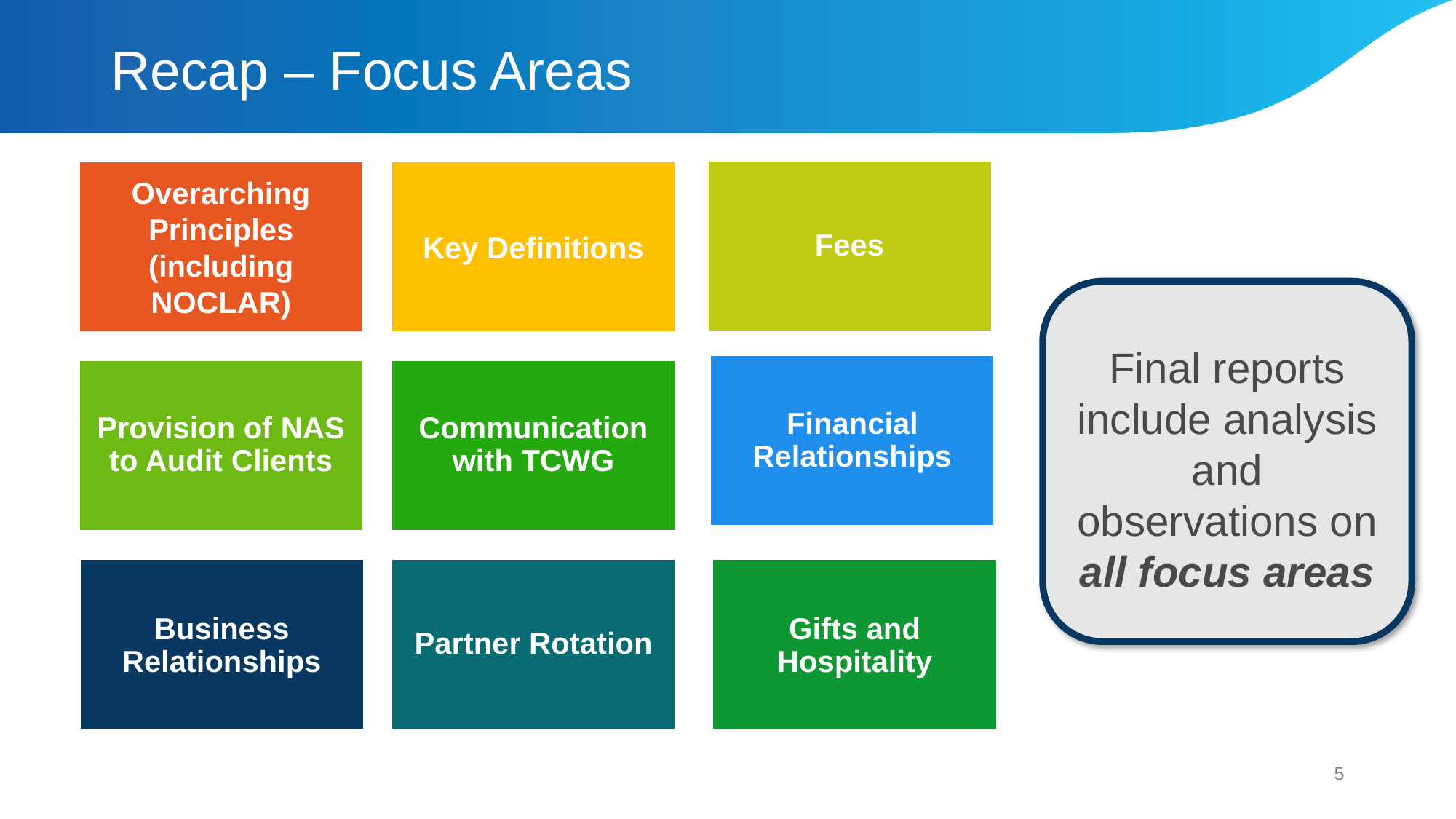

# Recap – Focus Areas
Overarching Principles (including NOCLAR)
Key Definitions
Fees
Provision of NAS to Audit Clients
Communication with TCWG

Gifts and Hospitality

Financial Relationships
Partner Rotation

Business Relationships

Final reports include analysis and observations on all focus areas
5